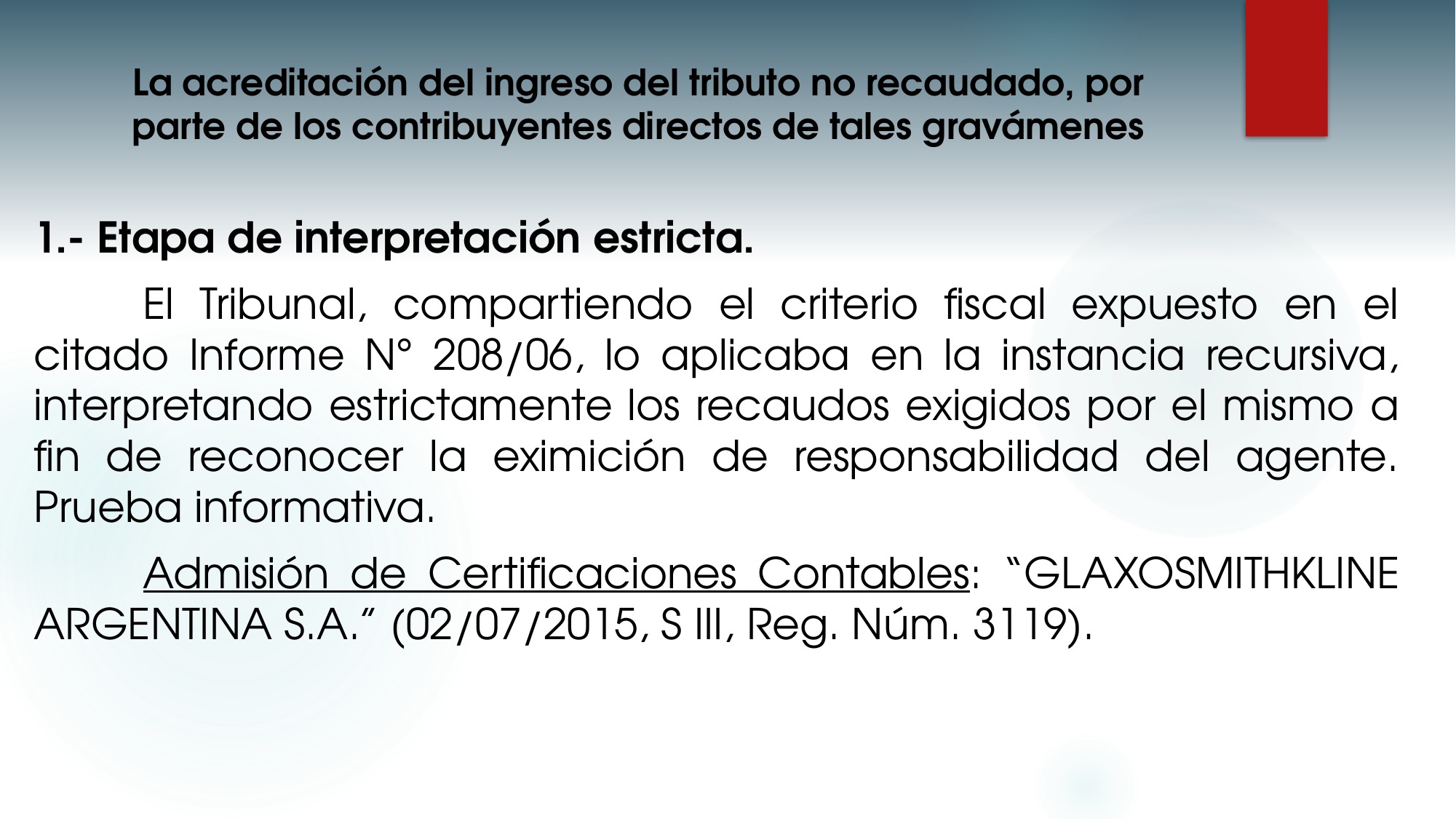

# La acreditación del ingreso del tributo no recaudado, por parte de los contribuyentes directos de tales gravámenes
1.- Etapa de interpretación estricta.
	El Tribunal, compartiendo el criterio fiscal expuesto en el citado Informe N° 208/06, lo aplicaba en la instancia recursiva, interpretando estrictamente los recaudos exigidos por el mismo a fin de reconocer la eximición de responsabilidad del agente. Prueba informativa.
	Admisión de Certificaciones Contables: “GLAXOSMITHKLINE ARGENTINA S.A.” (02/07/2015, S III, Reg. Núm. 3119).